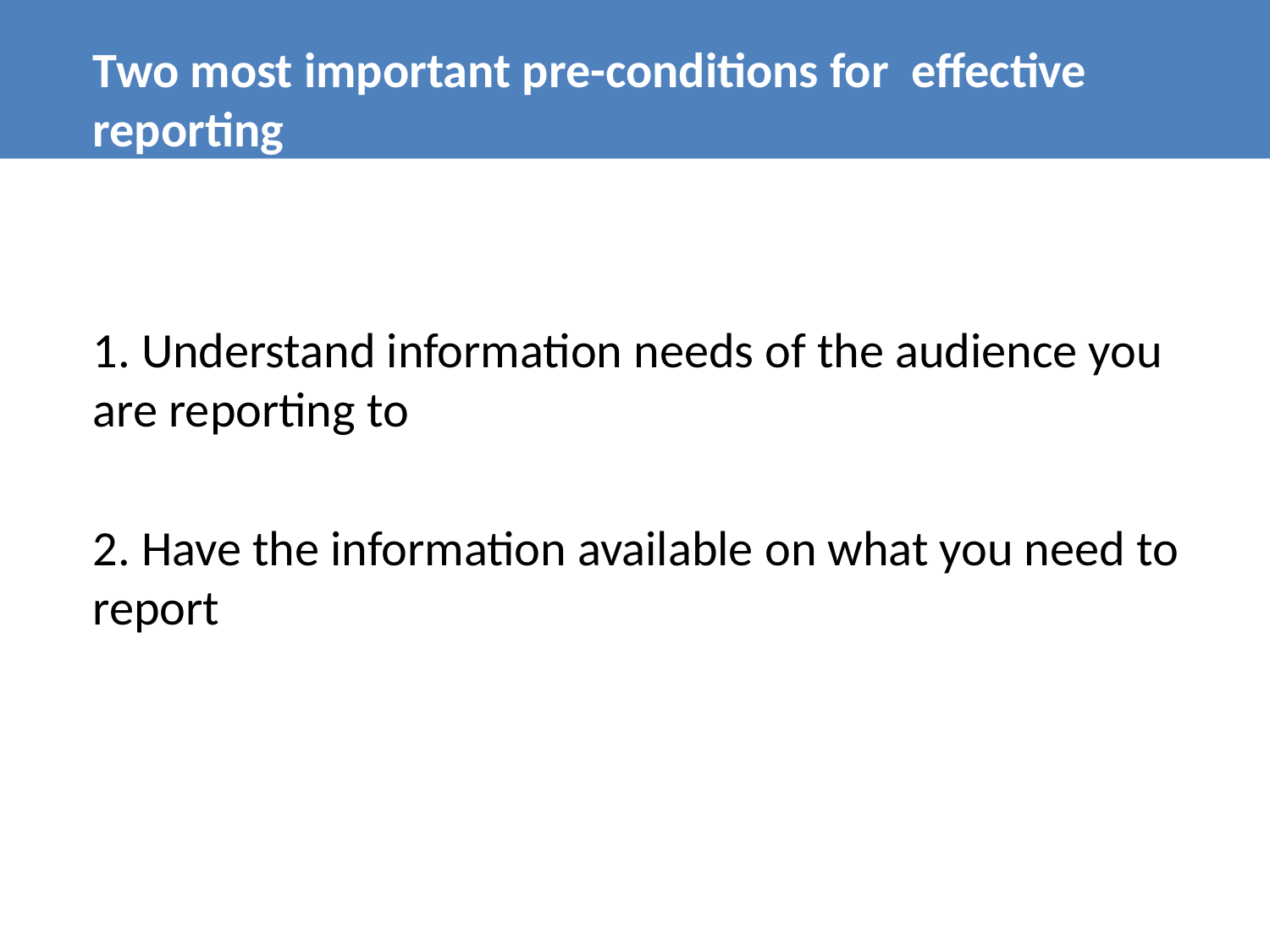

# Two most important pre-conditions for  effective reporting

1. Understand information needs of the audience you are reporting to

2. Have the information available on what you need to report